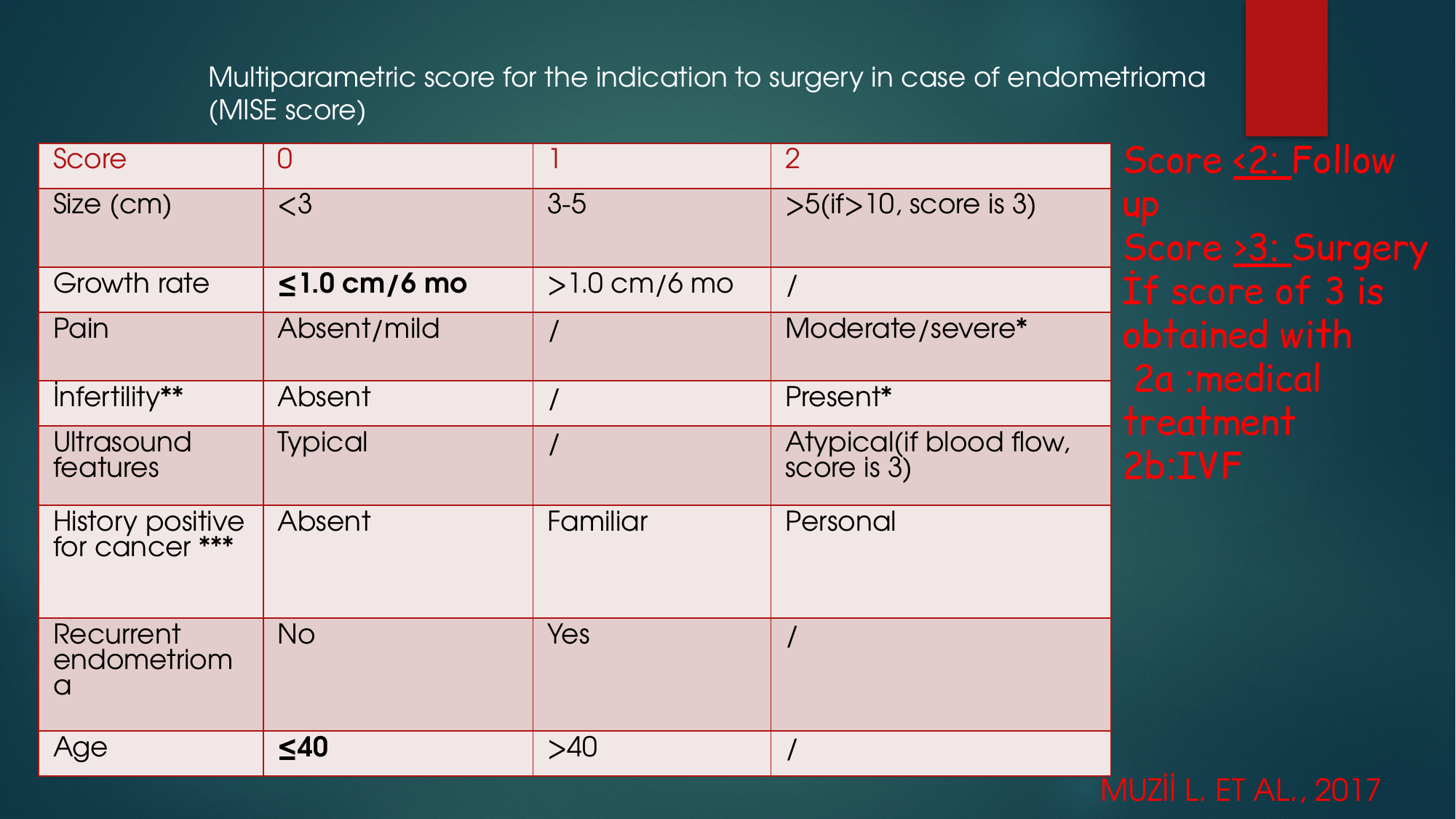

Multiparametric score for the indication to surgery in case of endometrioma (MISE score)
| Score | 0 | 1 | 2 |
| --- | --- | --- | --- |
| Size (cm) | <3 | 3-5 | >5(if>10, score is 3) |
| Growth rate | ≤1.0 cm/6 mo | >1.0 cm/6 mo | / |
| Pain | Absent/mild | / | Moderate/severe\* |
| İnfertility\*\* | Absent | / | Present\* |
| Ultrasound features | Typical | / | Atypical(if blood flow, score is 3) |
| History positive for cancer \*\*\* | Absent | Familiar | Personal |
| Recurrent endometrioma | No | Yes | / |
| Age | ≤40 | >40 | / |
# Score <2: Follow up Score >3: Surgery İf score of 3 is obtained with 2a :medical treatment 2b:IVF
Muzii L. et al., 2017